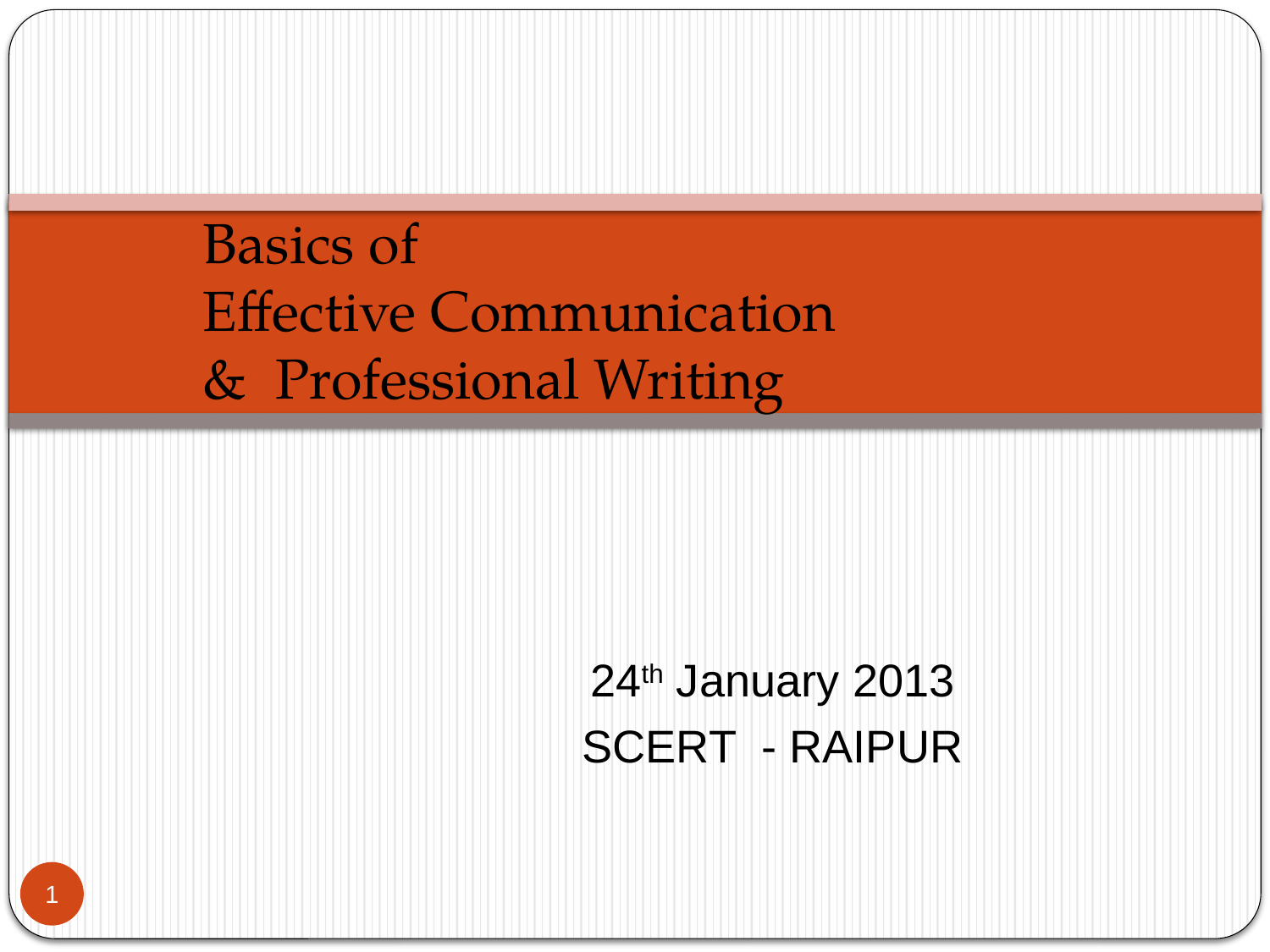

#
Basics of
Effective Communication
&  Professional Writing
24th January 2013
SCERT  - RAIPUR
1